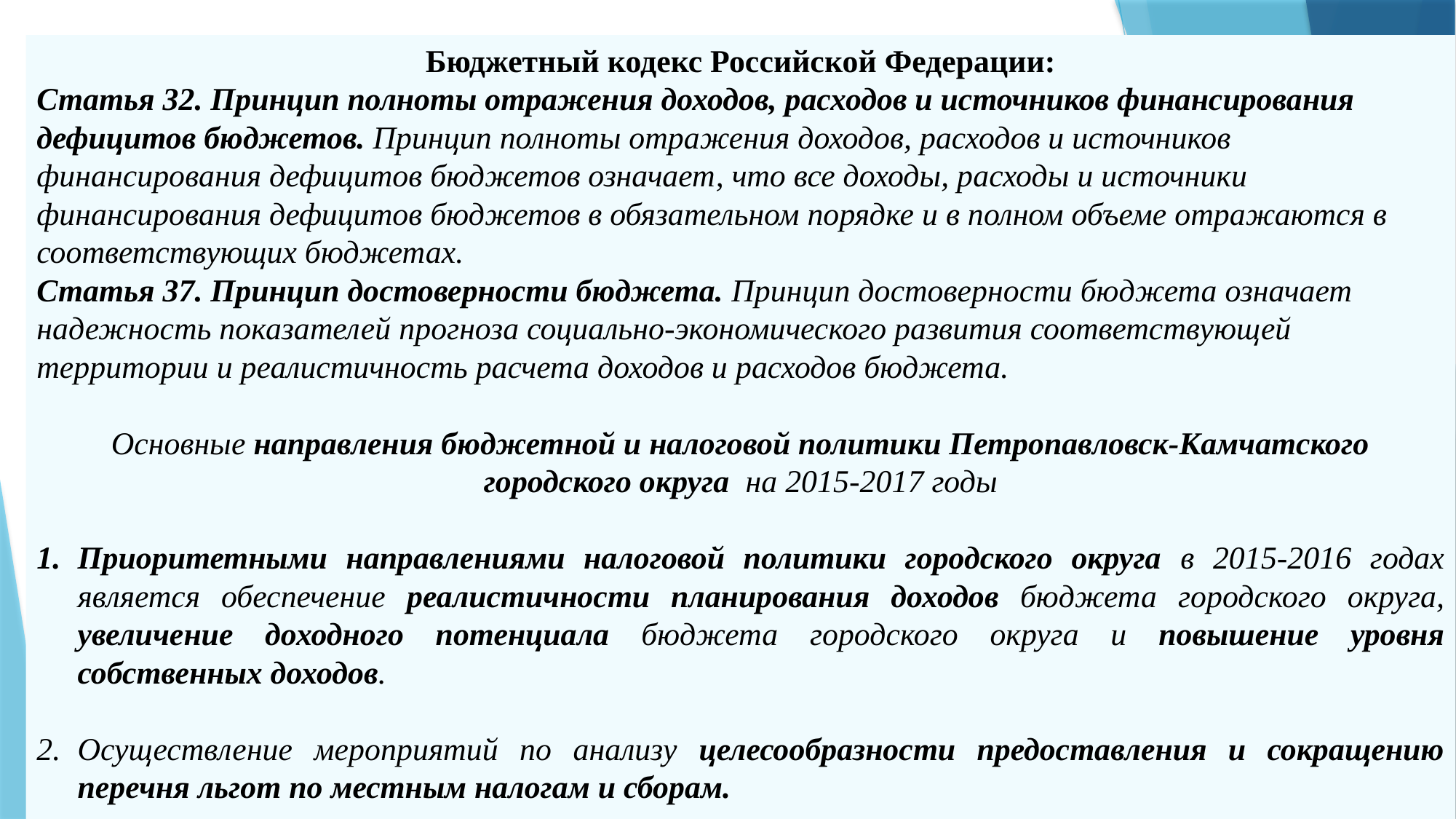

Бюджетный кодекс Российской Федерации:
Статья 32. Принцип полноты отражения доходов, расходов и источников финансирования дефицитов бюджетов. Принцип полноты отражения доходов, расходов и источников финансирования дефицитов бюджетов означает, что все доходы, расходы и источники финансирования дефицитов бюджетов в обязательном порядке и в полном объеме отражаются в соответствующих бюджетах.
Статья 37. Принцип достоверности бюджета. Принцип достоверности бюджета означает надежность показателей прогноза социально-экономического развития соответствующей территории и реалистичность расчета доходов и расходов бюджета.

Основные направления бюджетной и налоговой политики Петропавловск-Камчатского городского округа  на 2015-2017 годы

Приоритетными направлениями налоговой политики городского округа в 2015-2016 годах является обеспечение реалистичности планирования доходов бюджета городского округа, увеличение доходного потенциала бюджета городского округа и повышение уровня собственных доходов.

Осуществление мероприятий по анализу целесообразности предоставления и сокращению перечня льгот по местным налогам и сборам.

48